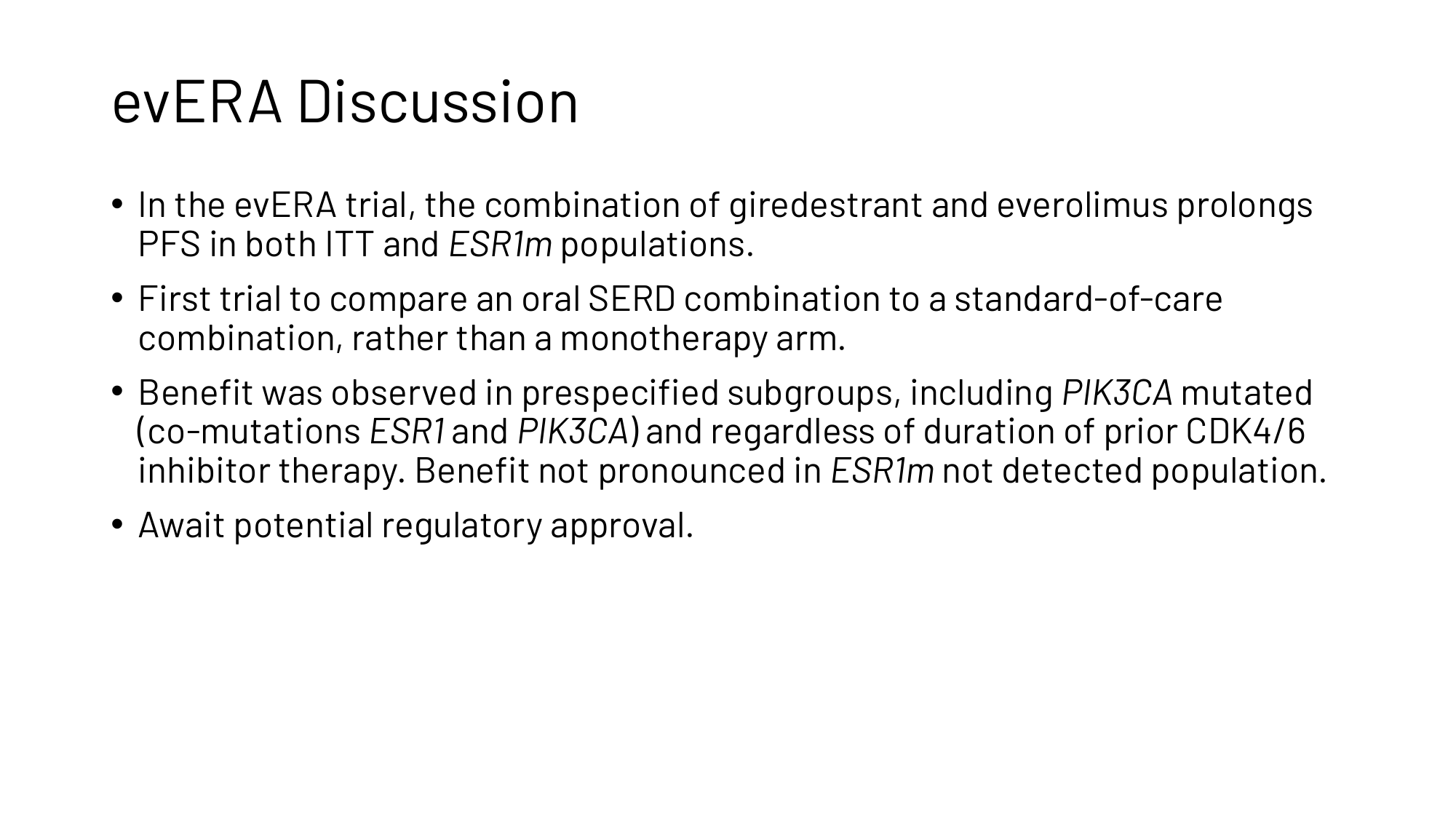

# evERA Discussion
In the evERA trial, the combination of giredestrant and everolimus prolongs PFS in both ITT and ESR1m populations.
First trial to compare an oral SERD combination to a standard-of-care combination, rather than a monotherapy arm.
Benefit was observed in prespecified subgroups, including PIK3CA mutated (co-mutations ESR1 and PIK3CA) and regardless of duration of prior CDK4/6 inhibitor therapy. Benefit not pronounced in ESR1m not detected population.
Await potential regulatory approval.